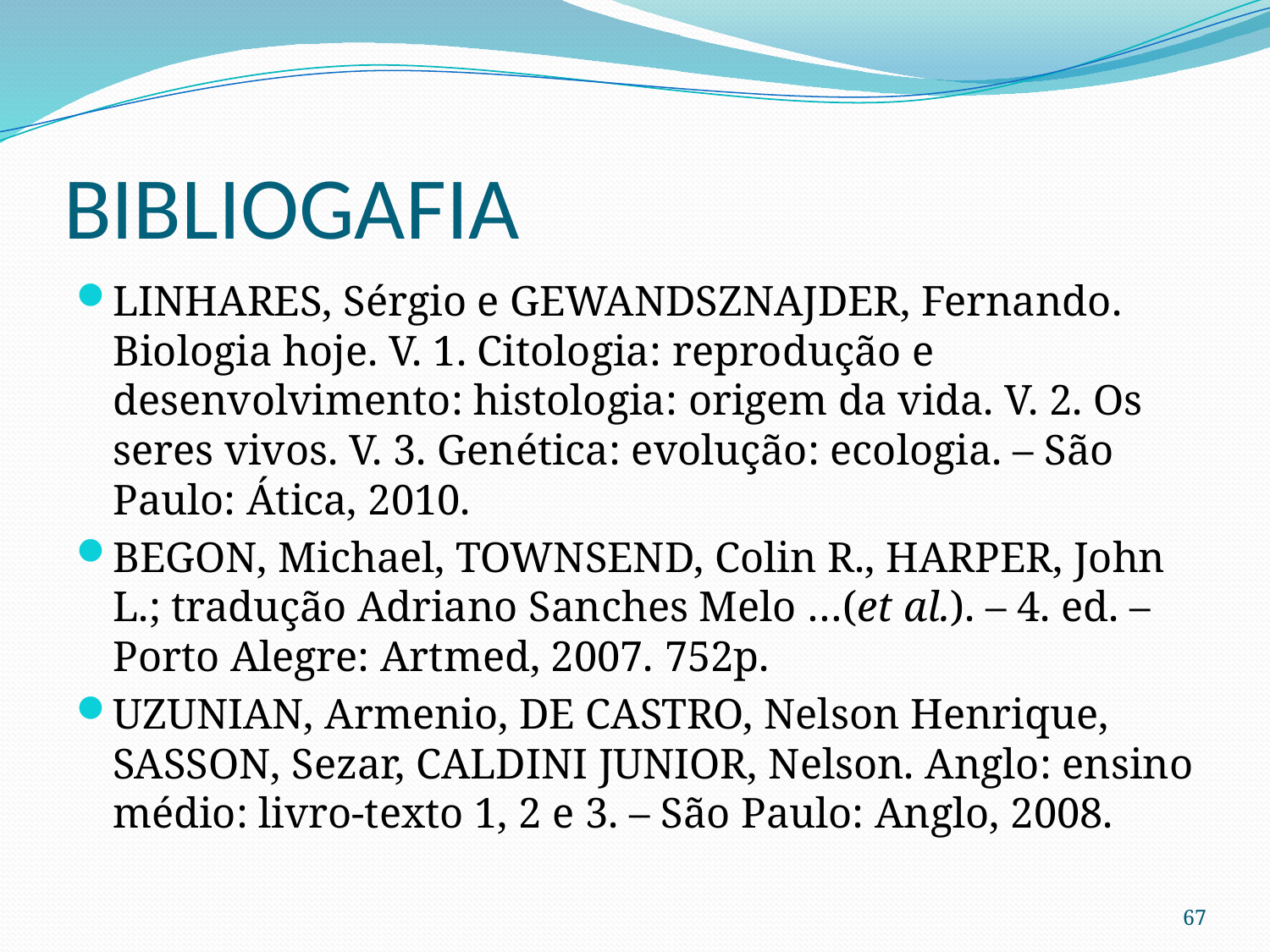

# BIBLIOGAFIA
LINHARES, Sérgio e GEWANDSZNAJDER, Fernando. Biologia hoje. V. 1. Citologia: reprodução e desenvolvimento: histologia: origem da vida. V. 2. Os seres vivos. V. 3. Genética: evolução: ecologia. – São Paulo: Ática, 2010.
BEGON, Michael, TOWNSEND, Colin R., HARPER, John L.; tradução Adriano Sanches Melo …(et al.). – 4. ed. – Porto Alegre: Artmed, 2007. 752p.
UZUNIAN, Armenio, DE CASTRO, Nelson Henrique, SASSON, Sezar, CALDINI JUNIOR, Nelson. Anglo: ensino médio: livro-texto 1, 2 e 3. – São Paulo: Anglo, 2008.

67